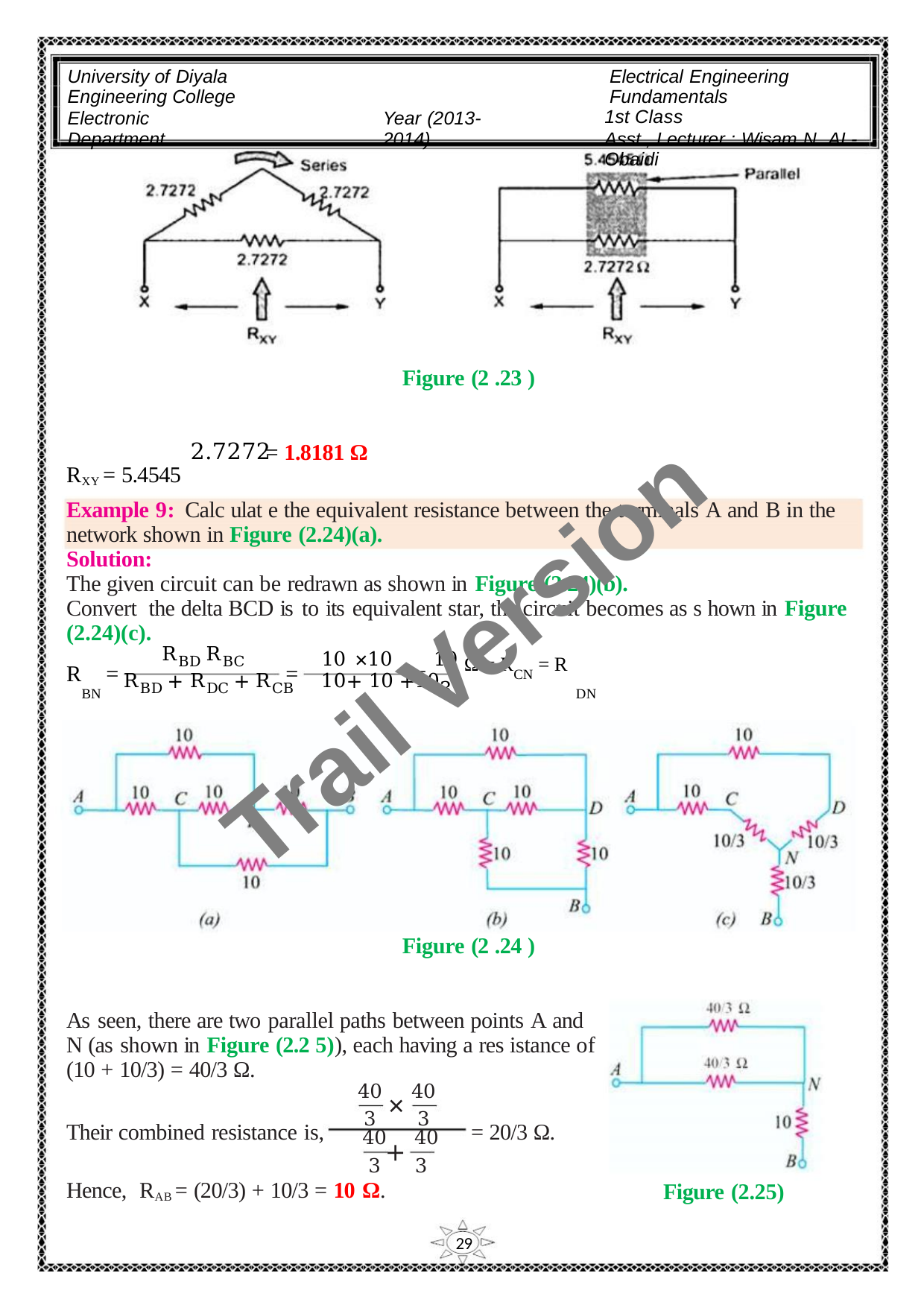

University of Diyala
Engineering College
Electronic Department
Electrical Engineering Fundamentals
1st Class
Asst., Lecturer : Wisam N. AL-Obaidi
Year (2013-2014)
Figure (2 .23 )
 2.7272
RXY = 5.4545
= 1.8181 Ω
Example 9: Calc ulat e the equivalent resistance between the terminals A and B in the
network shown in Figure (2.24)(a).
Solution:
The given circuit can be redrawn as shown in Figure (2.24)(b).
Convert the delta BCD is to its equivalent star, the circuit becomes as s hown in Figure
(2.24)(c).
Trail Version
Trail Version
Trail Version
Trail Version
Trail Version
Trail Version
Trail Version
Trail Version
Trail Version
Trail Version
Trail Version
Trail Version
Trail Version
RBD RBC
RBD + RDC + RCB 10+ 10 +10
10 ×10
10
R =
BN
=
=
Ω = RCN = R
DN
3
Figure (2 .24 )
As seen, there are two parallel paths between points A and
N (as shown in Figure (2.2 5)), each having a res istance of
(10 + 10/3) = 40/3 Ω.
40
3
40
3
×
Their combined resistance is,
= 20/3 Ω.
40 40
+
3
3
Hence, RAB = (20/3) + 10/3 = 10 Ω.
Figure (2.25)
29